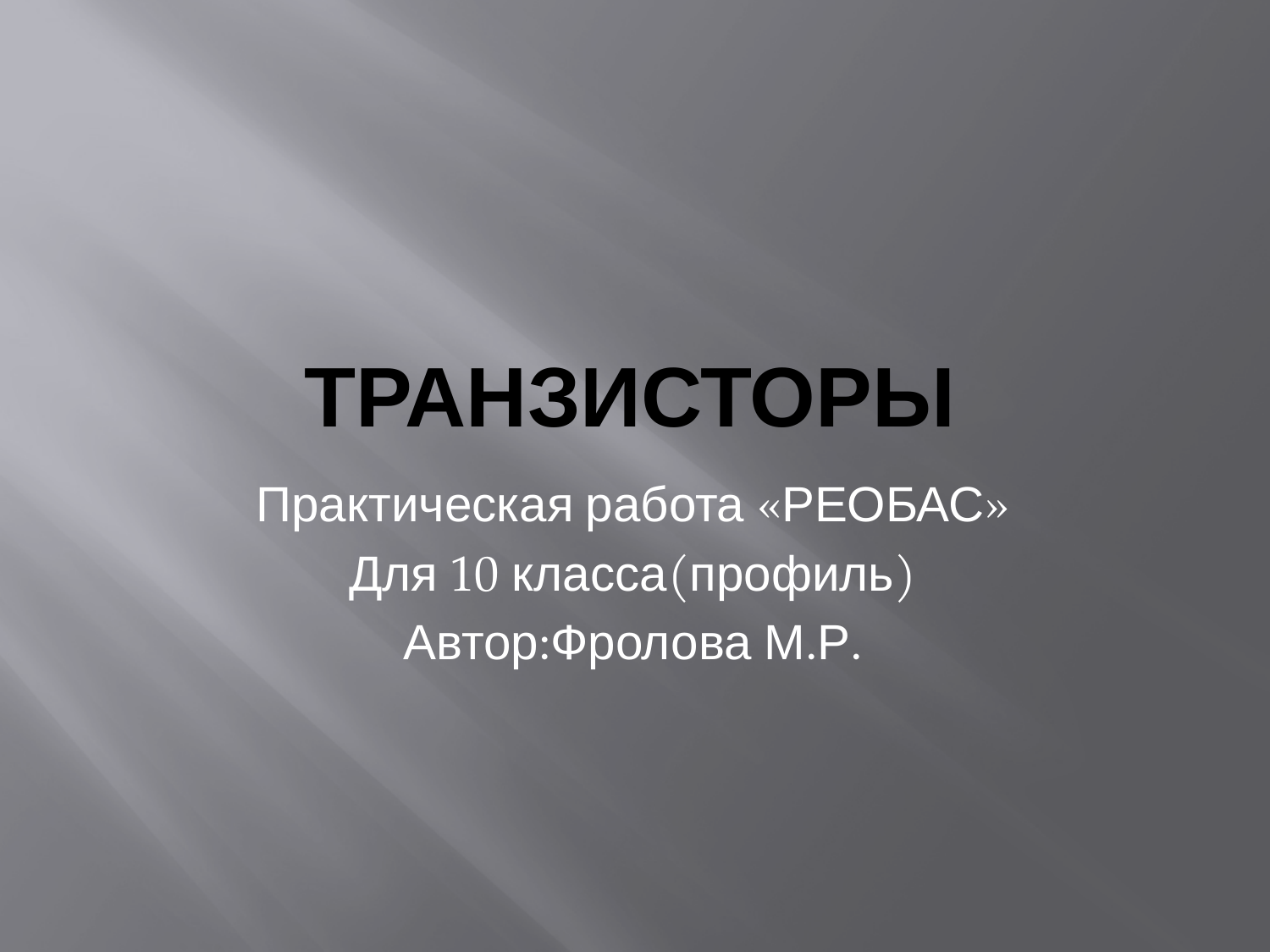

# транзисторы
Практическая работа «РЕОБАС»
Для 10 класса(профиль)
Автор:Фролова М.Р.